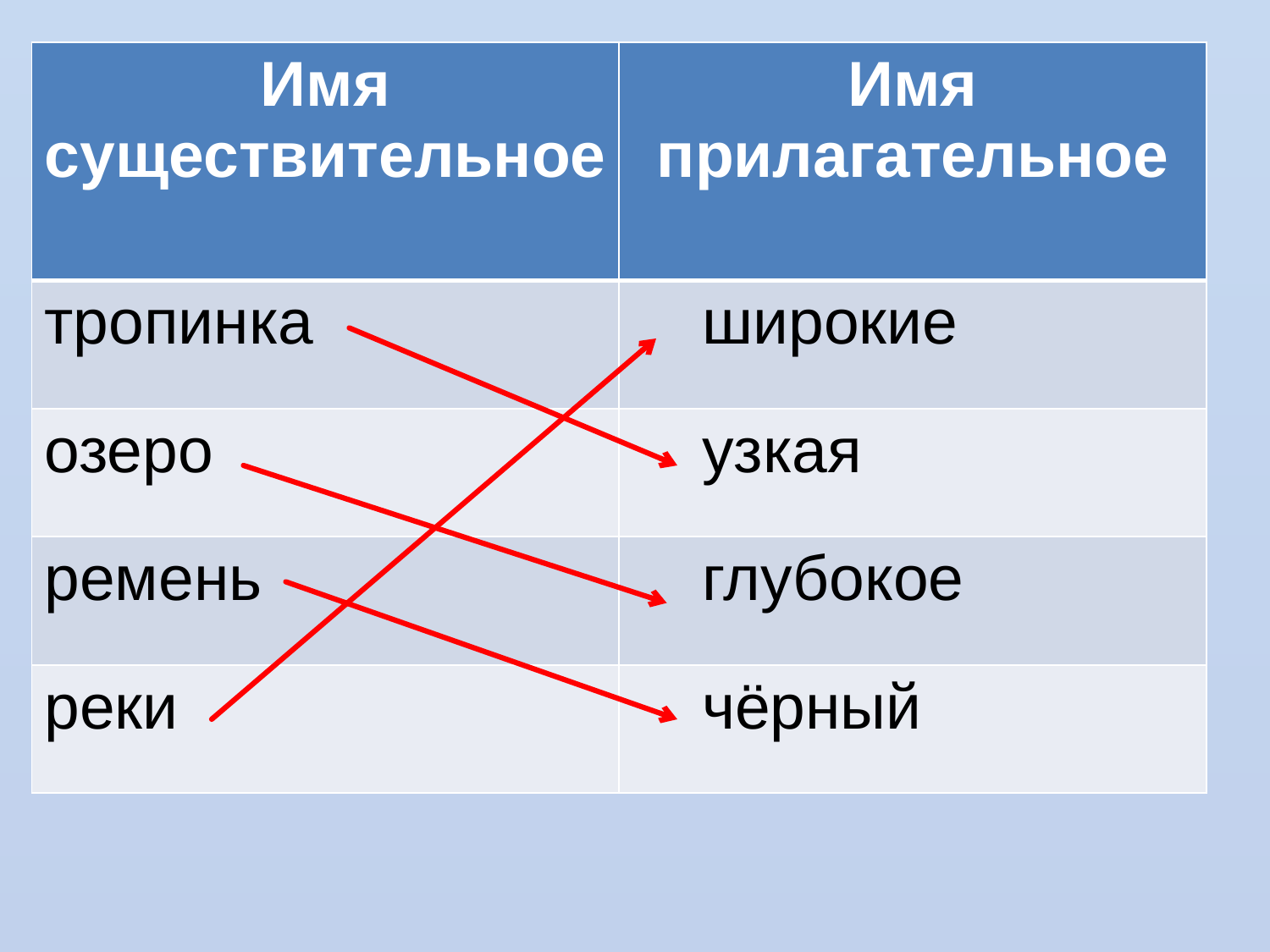

#
| Имя существительное | Имя прилагательное |
| --- | --- |
| тропинка | широкие |
| озеро | узкая |
| ремень | глубокое |
| реки | чёрный |